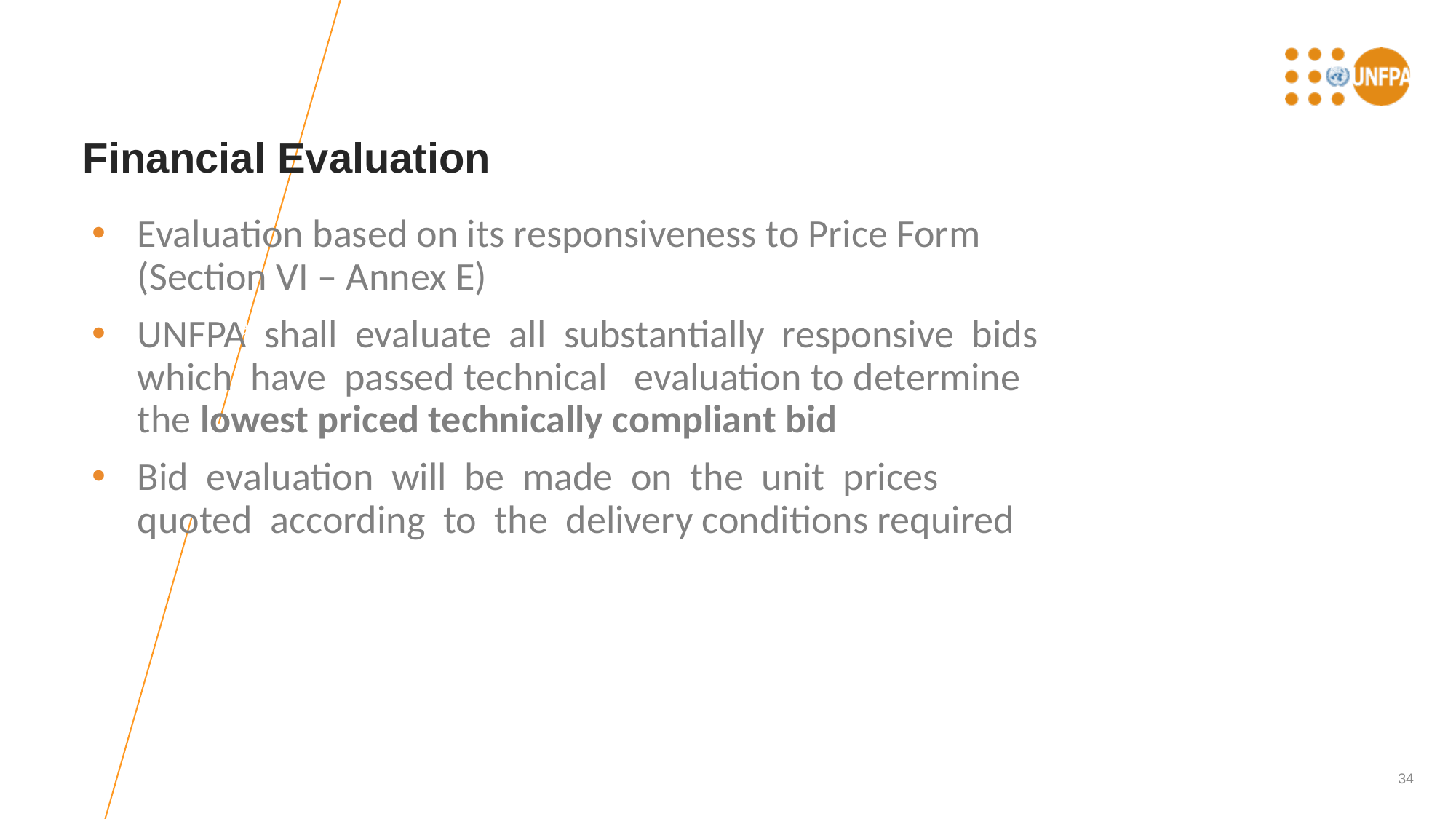

# Financial Evaluation
Evaluation based on its responsiveness to Price Form (Section VI – Annex E)
UNFPA  shall  evaluate  all  substantially  responsive  bids  which  have  passed technical   evaluation to determine the lowest priced technically compliant bid
Bid  evaluation  will  be  made  on  the  unit  prices  quoted  according  to  the  delivery conditions required

Technical bids will be evaluated against the following criteria:
Evaluation steps
34